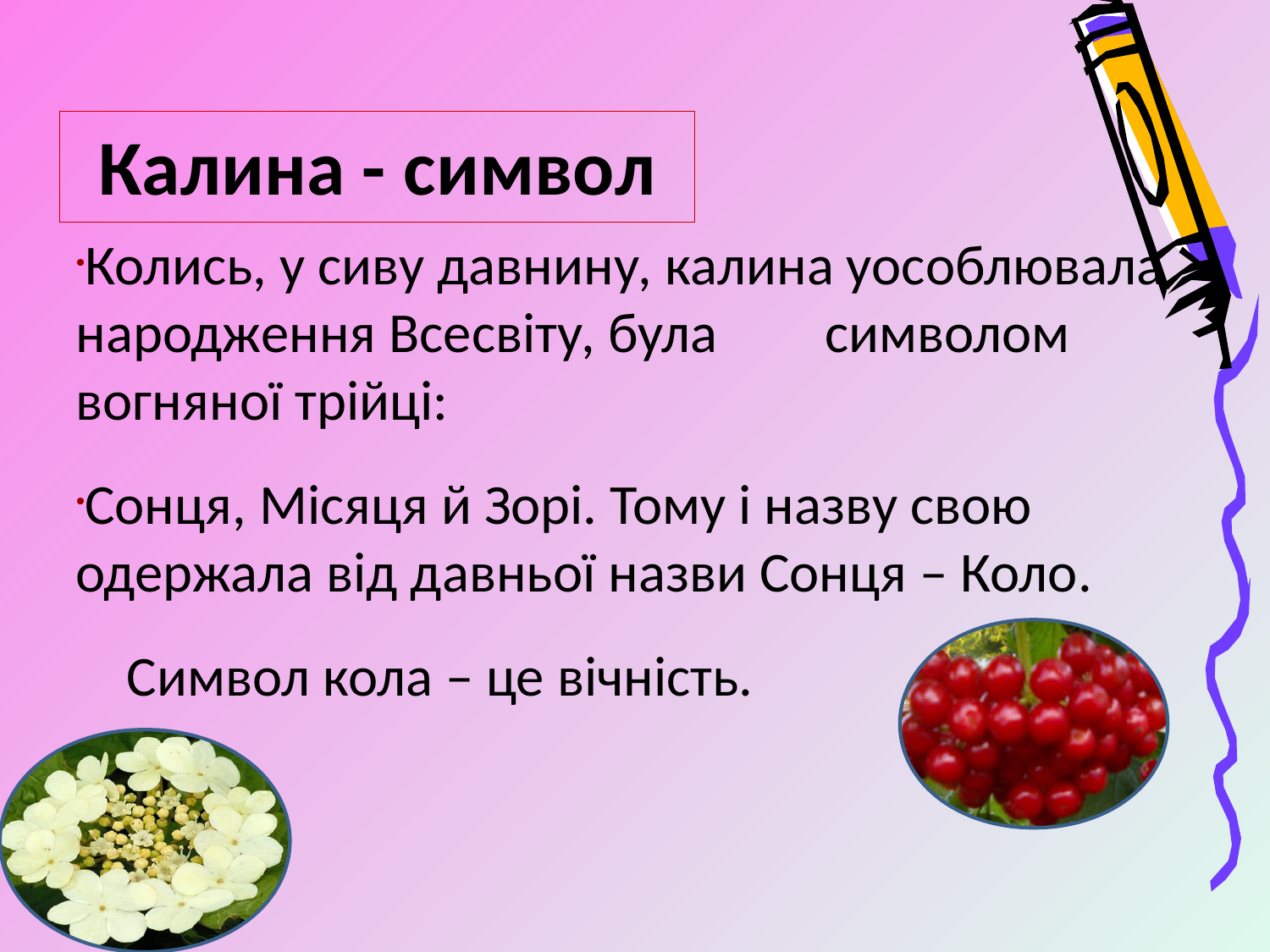

Калина - символ
Колись, у сиву давнину, калина уособлювала народження Всесвіту, була 		символом вогняної трійці:
Сонця, Місяця й Зорі. Тому і назву свою одержала від давньої назви Сонця – Коло.
    Символ кола – це вічність.